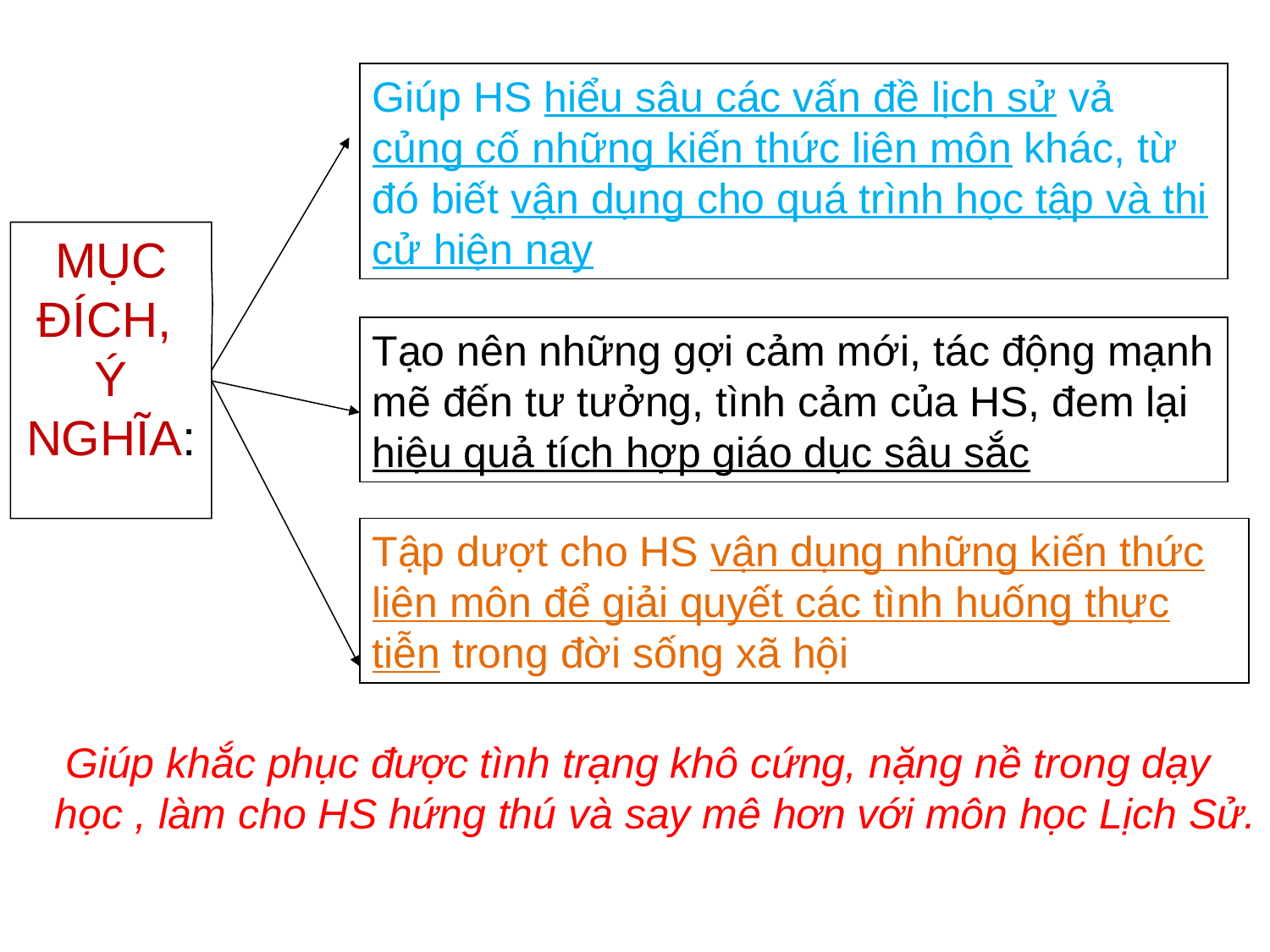

Giúp HS hiểu sâu các vấn đề lịch sử vả củng cố những kiến thức liên môn khác, từ đó biết vận dụng cho quá trình học tập và thi cử hiện nay

MỤC ĐÍCH,
Ý NGHĨA:
Tạo nên những gợi cảm mới, tác động mạnh mẽ đến tư tưởng, tình cảm của HS, đem lại hiệu quả tích hợp giáo dục sâu sắc

Tập dượt cho HS vận dụng những kiến thức liên môn để giải quyết các tình huống thực tiễn trong đời sống xã hội
 Giúp khắc phục được tình trạng khô cứng, nặng nề trong dạy  học , làm cho HS hứng thú và say mê hơn với môn học Lịch Sử.